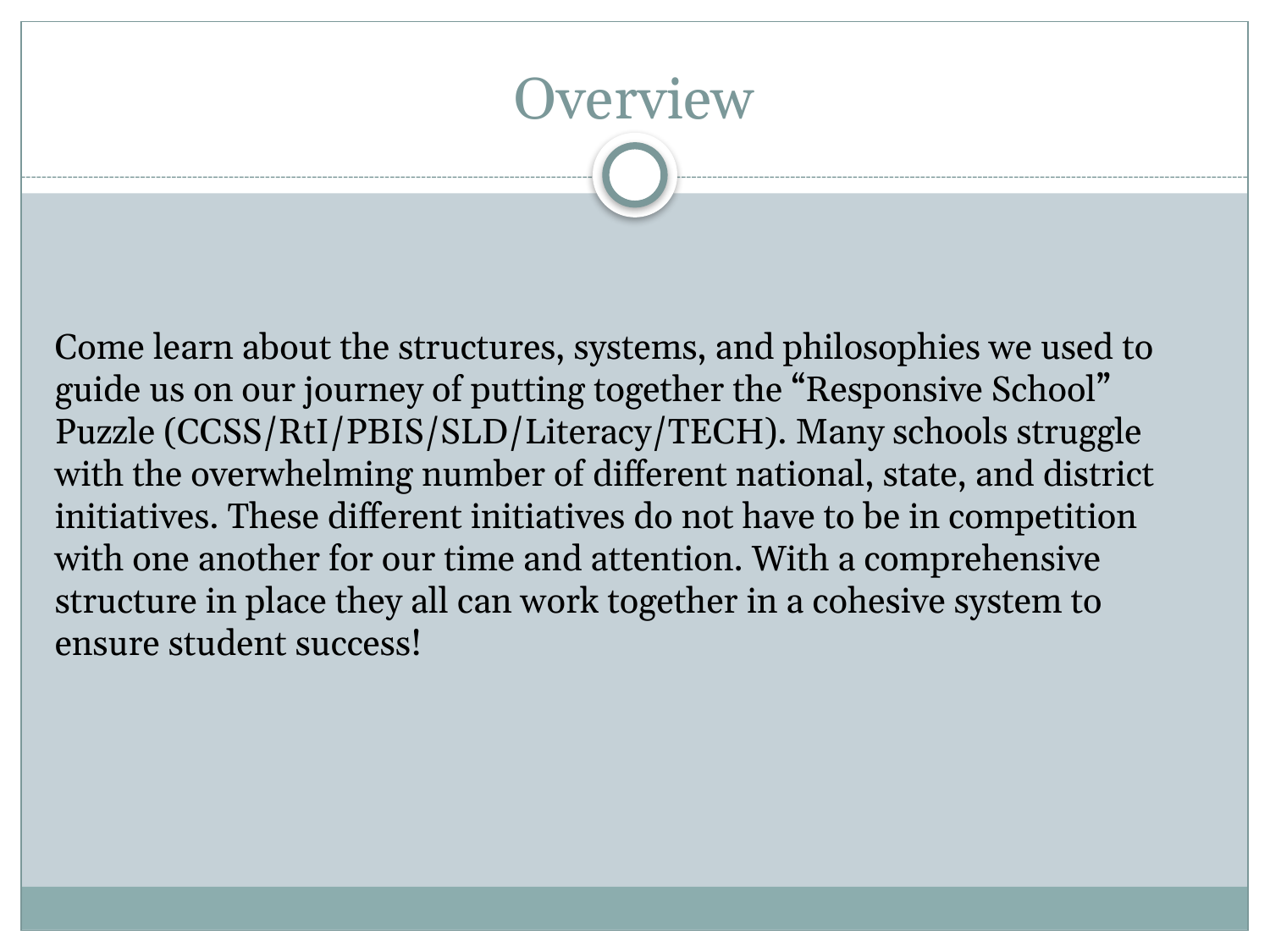

# Overview
Come learn about the structures, systems, and philosophies we used to guide us on our journey of putting together the “Responsive School” Puzzle (CCSS/RtI/PBIS/SLD/Literacy/TECH). Many schools struggle with the overwhelming number of different national, state, and district initiatives. These different initiatives do not have to be in competition with one another for our time and attention. With a comprehensive structure in place they all can work together in a cohesive system to ensure student success!